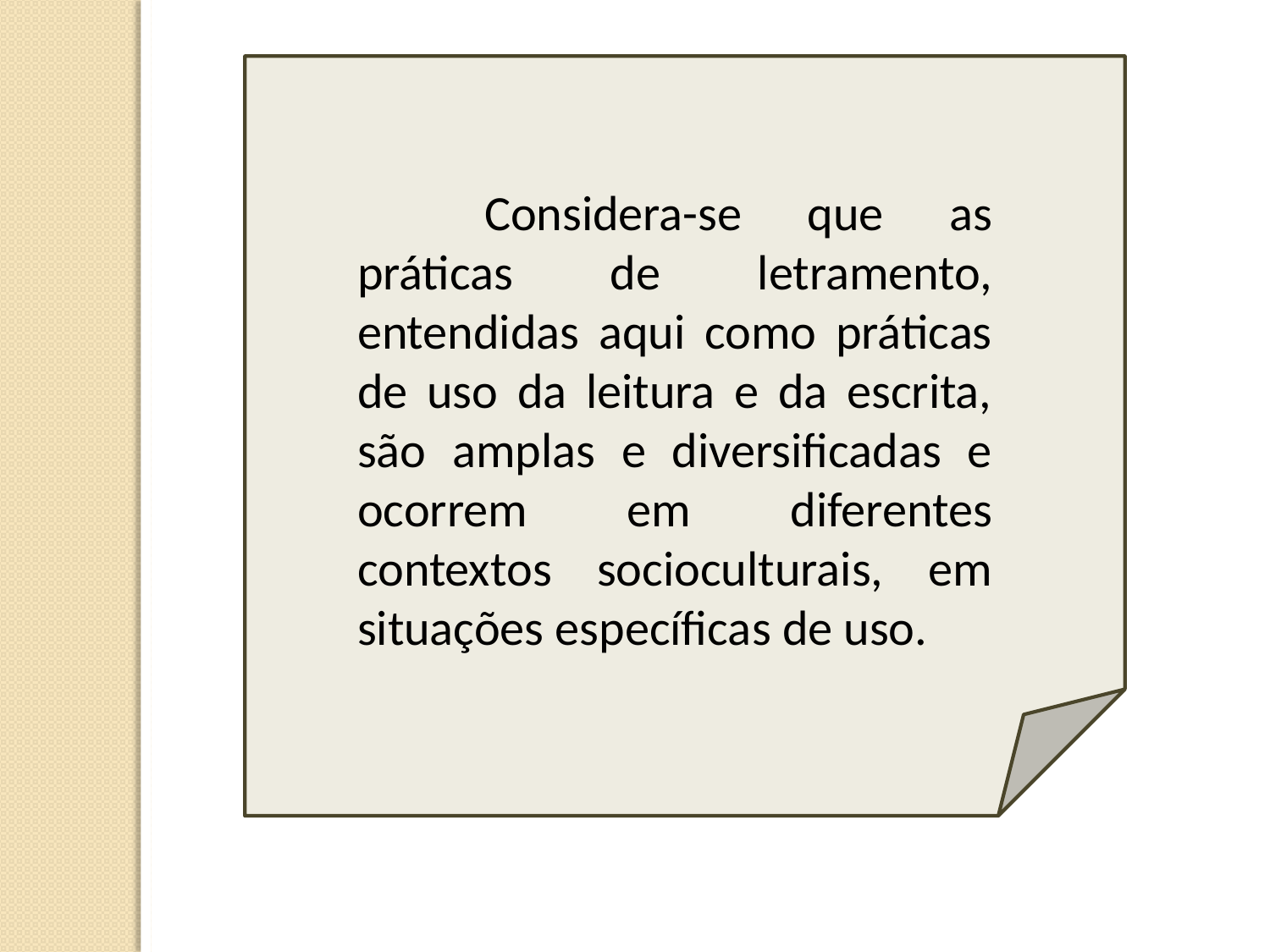

Considera-se que as práticas de letramento, entendidas aqui como práticas de uso da leitura e da escrita, são amplas e diversificadas e ocorrem em diferentes contextos socioculturais, em situações específicas de uso.